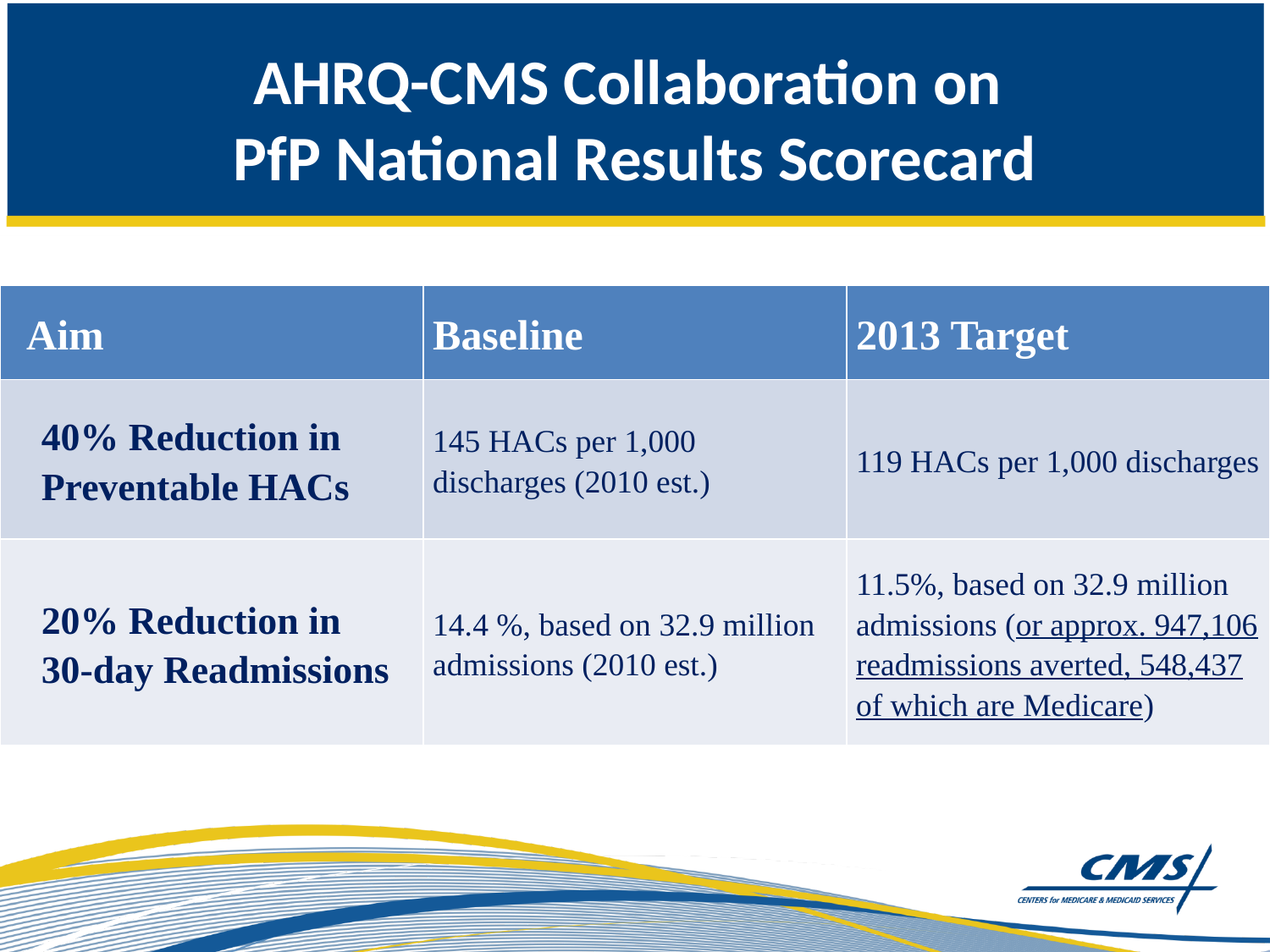

# AHRQ-CMS Collaboration on PfP National Results Scorecard
| Aim | Baseline | 2013 Target |
| --- | --- | --- |
| 40% Reduction in Preventable HACs | 145 HACs per 1,000 discharges (2010 est.) | 119 HACs per 1,000 discharges |
| 20% Reduction in 30-day Readmissions | 14.4 %, based on 32.9 million admissions (2010 est.) | 11.5%, based on 32.9 million admissions (or approx. 947,106 readmissions averted, 548,437 of which are Medicare) |